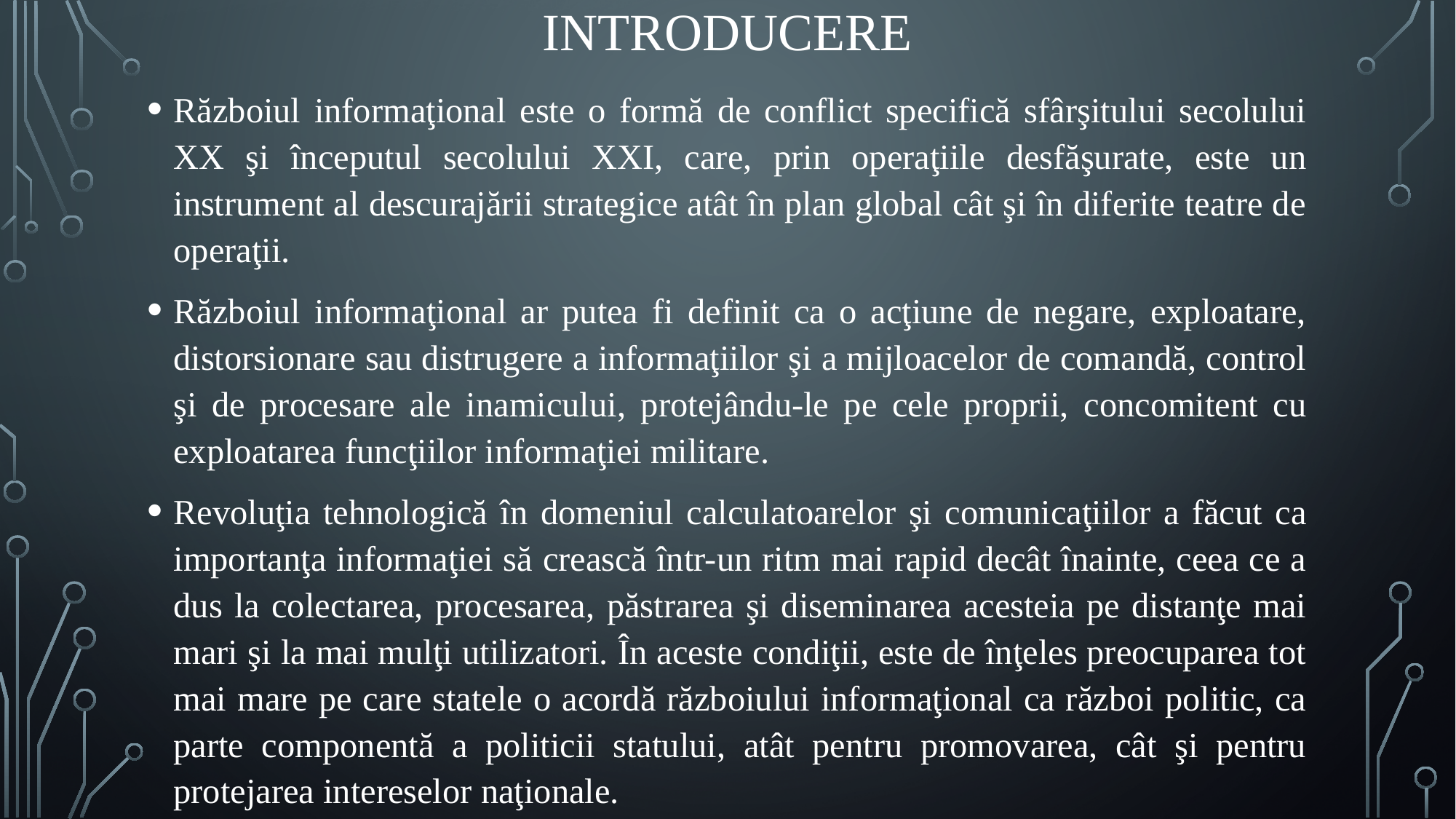

# introducere
Războiul informaţional este o formă de conflict specifică sfârşitului secolului XX şi începutul secolului XXI, care, prin operaţiile desfăşurate, este un instrument al descurajării strategice atât în plan global cât şi în diferite teatre de operaţii.
Războiul informaţional ar putea fi definit ca o acţiune de negare, exploatare, distorsionare sau distrugere a informaţiilor şi a mijloacelor de comandă, control şi de procesare ale inamicului, protejându-le pe cele proprii, concomitent cu exploatarea funcţiilor informaţiei militare.
Revoluţia tehnologică în domeniul calculatoarelor şi comunicaţiilor a făcut ca importanţa informaţiei să crească într-un ritm mai rapid decât înainte, ceea ce a dus la colectarea, procesarea, păstrarea şi diseminarea acesteia pe distanţe mai mari şi la mai mulţi utilizatori. În aceste condiţii, este de înţeles preocuparea tot mai mare pe care statele o acordă războiului informaţional ca război politic, ca parte componentă a politicii statului, atât pentru promovarea, cât şi pentru protejarea intereselor naţionale.